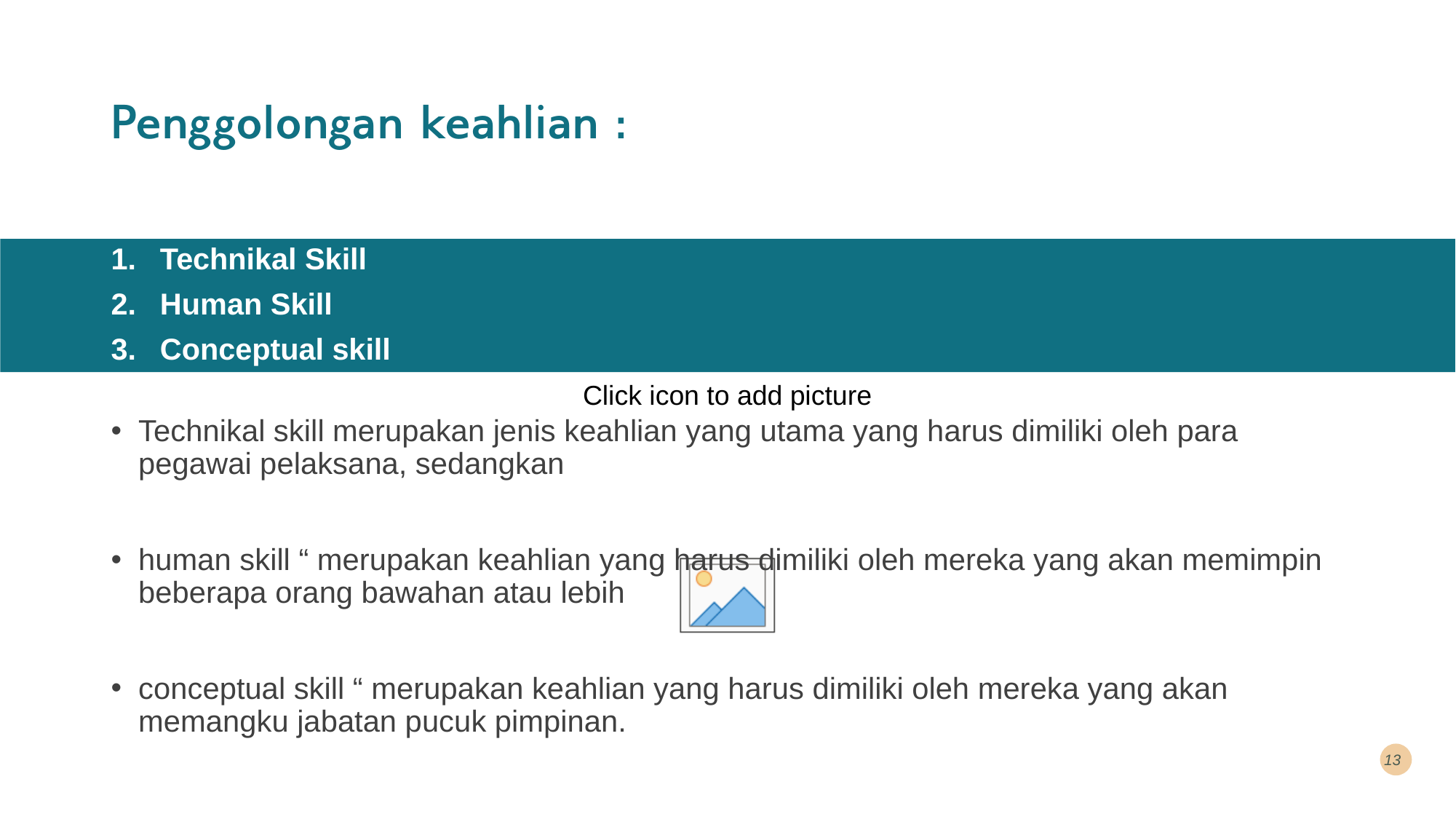

# Penggolongan keahlian :
Technikal Skill
Human Skill
Conceptual skill

Technikal skill merupakan jenis keahlian yang utama yang harus dimiliki oleh para pegawai pelaksana, sedangkan

human skill “ merupakan keahlian yang harus dimiliki oleh mereka yang akan memimpin beberapa orang bawahan atau lebih

conceptual skill “ merupakan keahlian yang harus dimiliki oleh mereka yang akan memangku jabatan pucuk pimpinan.
13